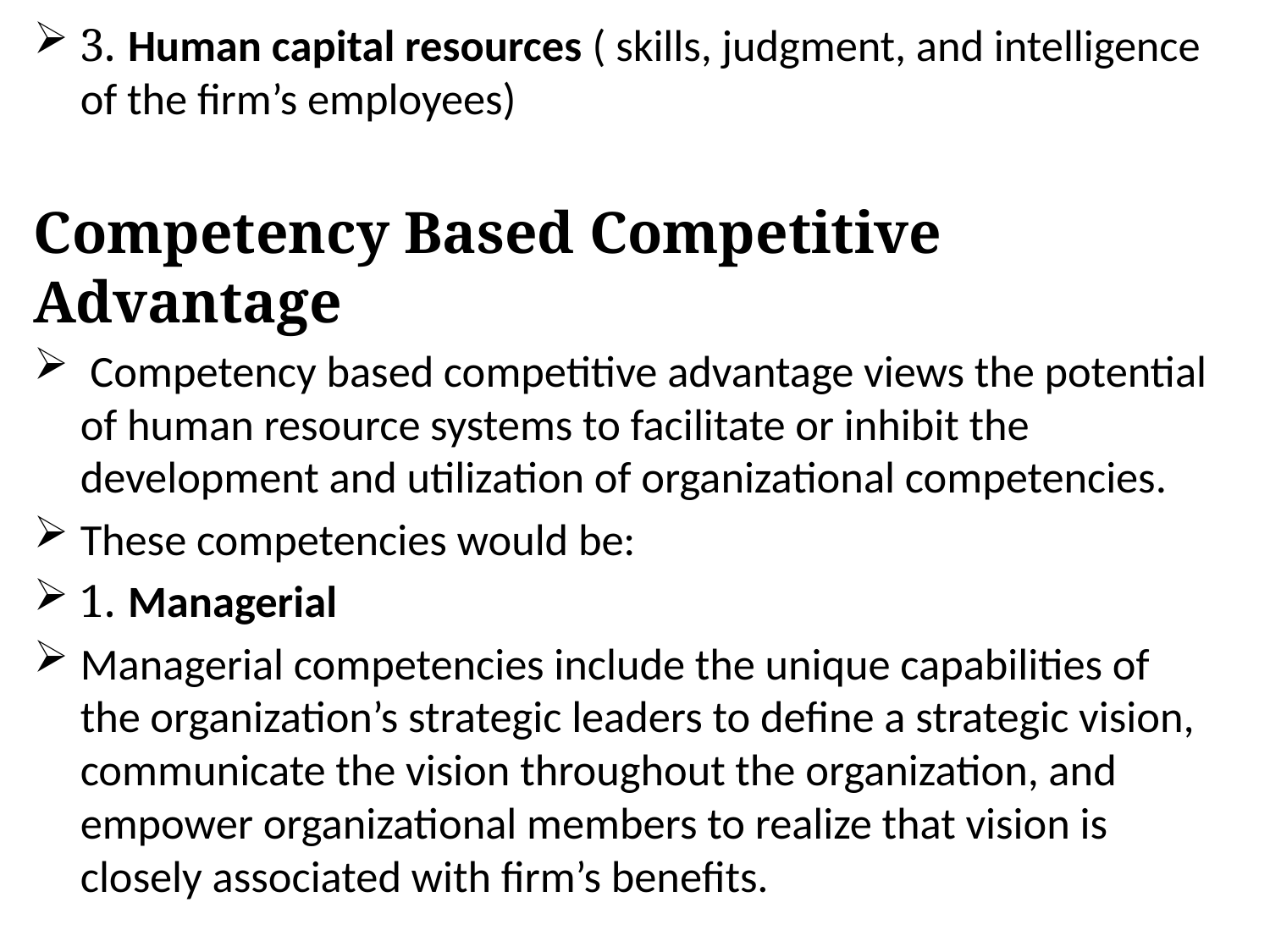

3. Human capital resources ( skills, judgment, and intelligence of the firm’s employees)

Competency Based Competitive Advantage
 Competency based competitive advantage views the potential of human resource systems to facilitate or inhibit the development and utilization of organizational competencies.
These competencies would be:
1. Managerial
Managerial competencies include the unique capabilities of the organization’s strategic leaders to define a strategic vision, communicate the vision throughout the organization, and empower organizational members to realize that vision is closely associated with firm’s benefits.

#